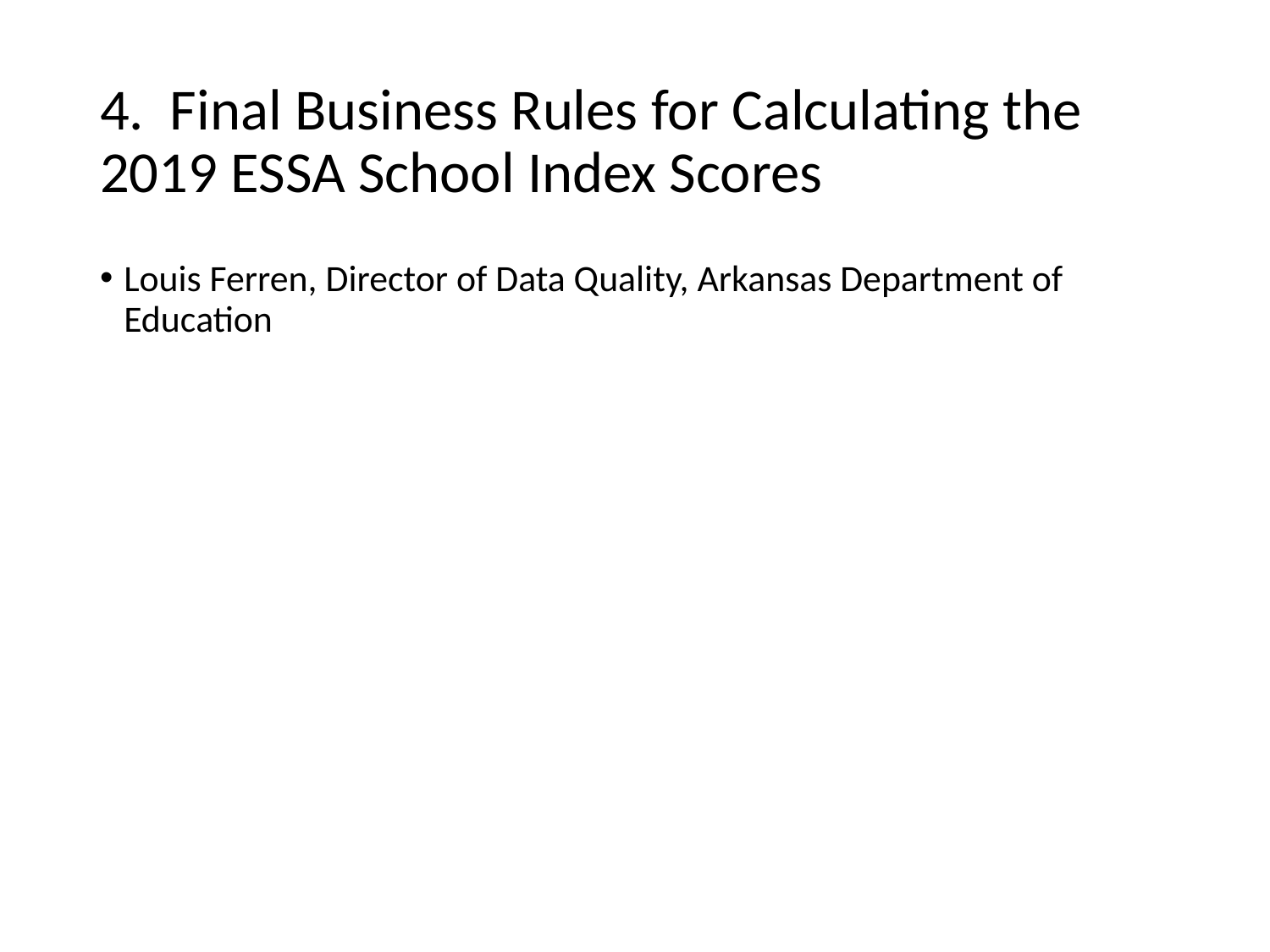

# 4.  Final Business Rules for Calculating the 2019 ESSA School Index Scores
Louis Ferren, Director of Data Quality, Arkansas Department of Education